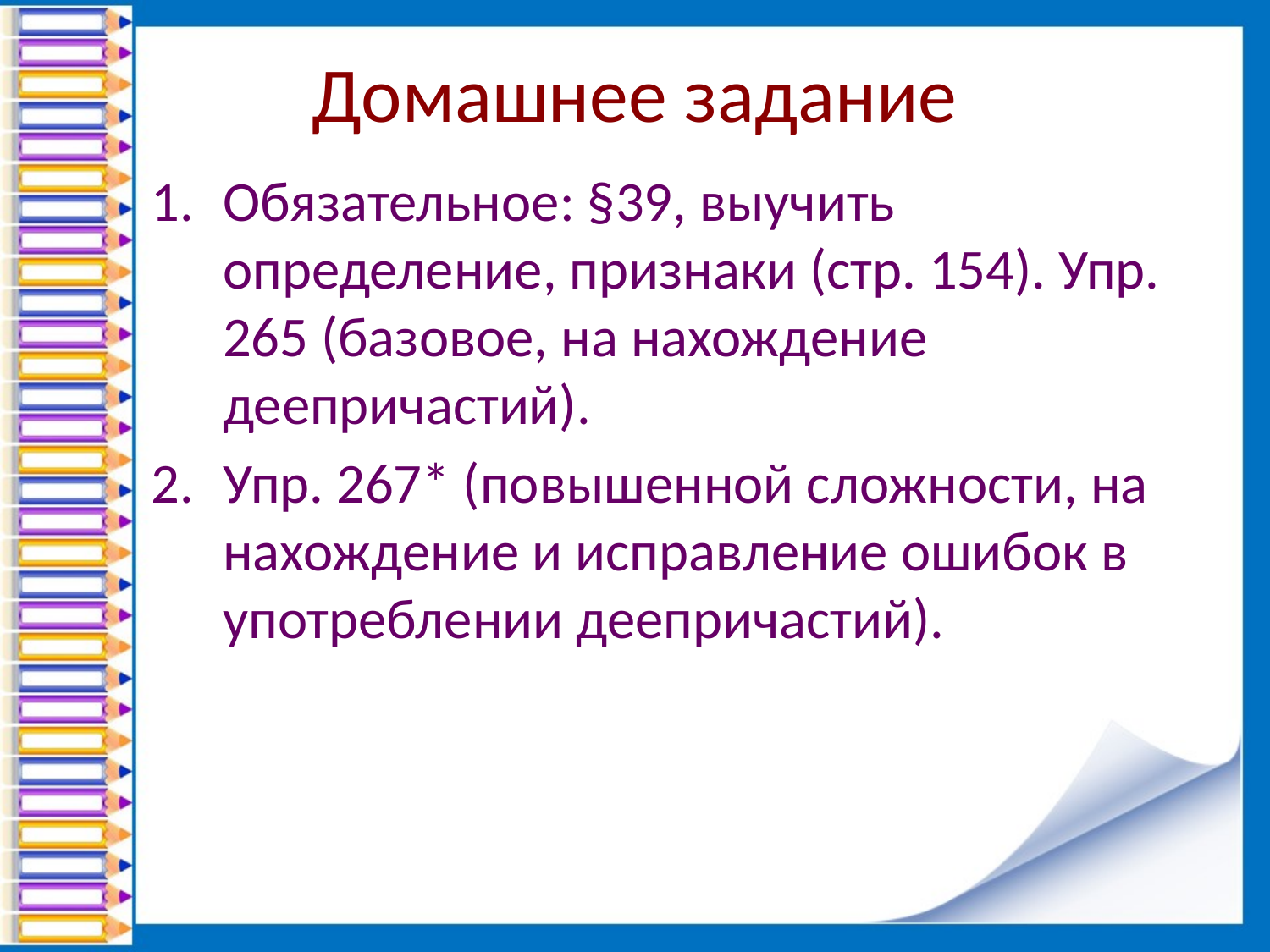

# Домашнее задание
Обязательное: §39, выучить определение, признаки (стр. 154). Упр. 265 (базовое, на нахождение деепричастий).
Упр. 267* (повышенной сложности, на нахождение и исправление ошибок в употреблении деепричастий).